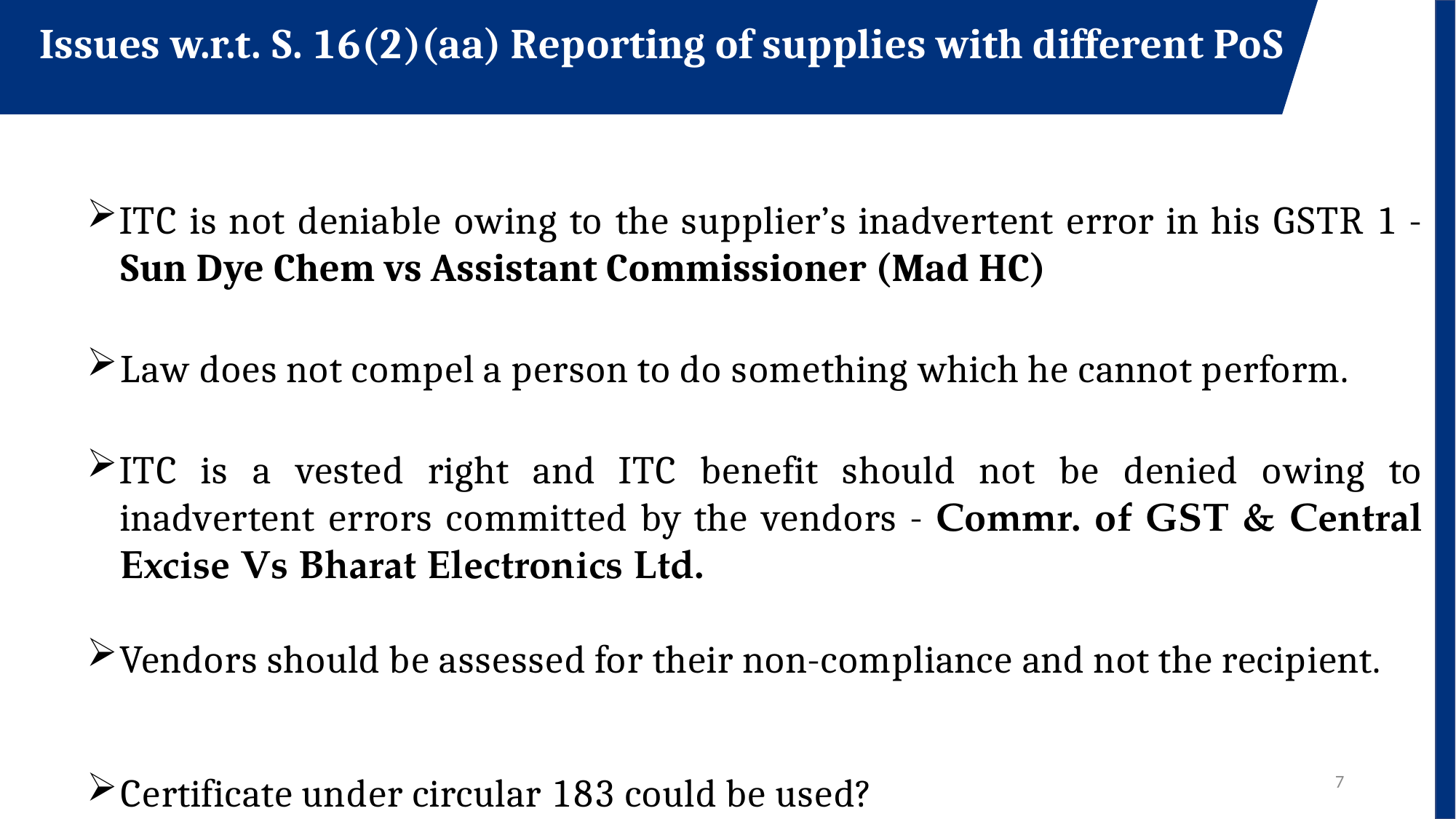

Issues w.r.t. S. 16(2)(aa) Reporting of supplies with different PoS

ITC is not deniable owing to the supplier’s inadvertent error in his GSTR 1 - Sun Dye Chem vs Assistant Commissioner (Mad HC)

Law does not compel a person to do something which he cannot perform.

ITC is a vested right and ITC benefit should not be denied owing to inadvertent errors committed by the vendors - Commr. of GST & Central Excise Vs Bharat Electronics Ltd.

Vendors should be assessed for their non-compliance and not the recipient.

Certificate under circular 183 could be used?

7